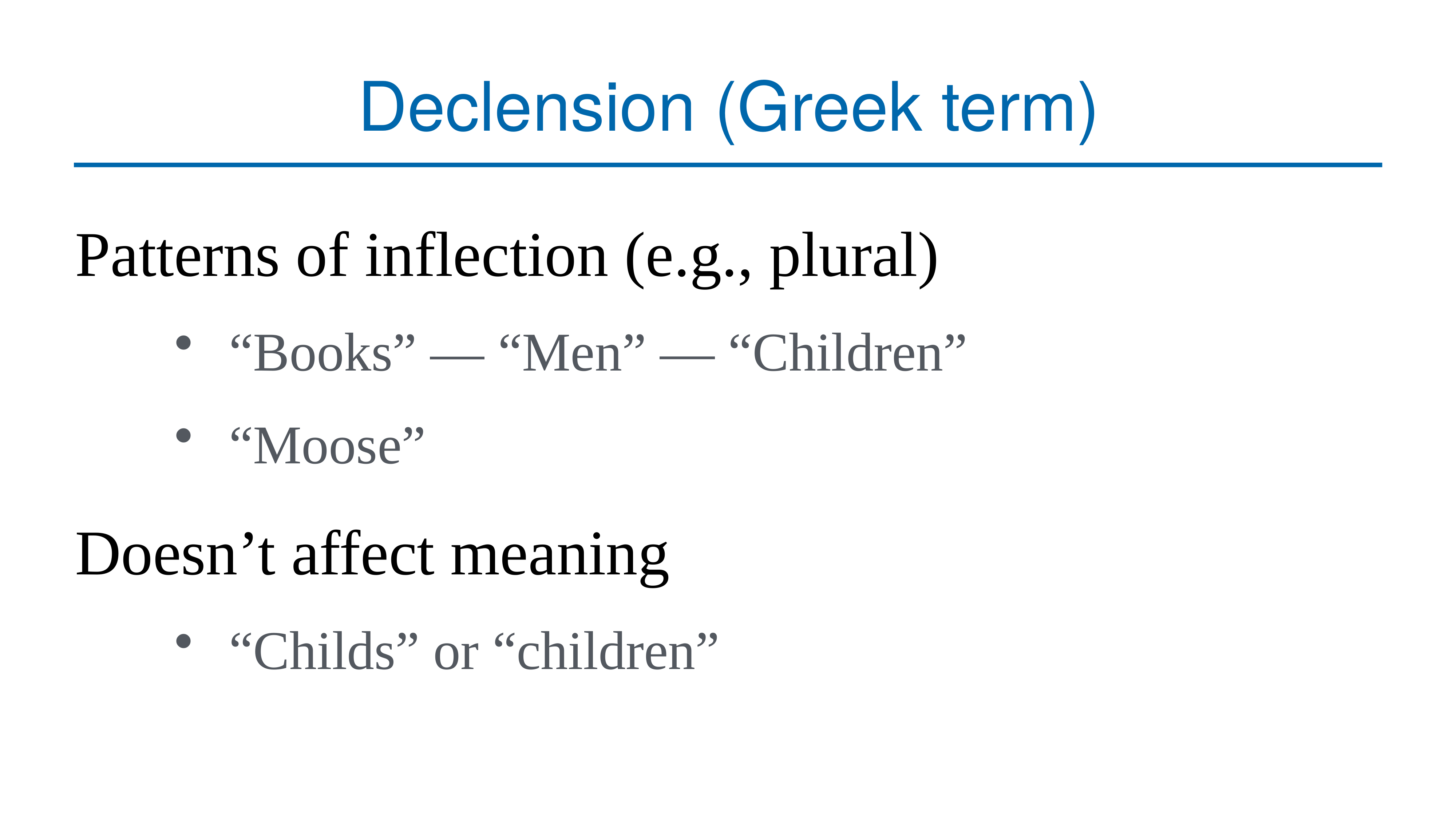

# Declension (Greek term)
Patterns of inflection (e.g., plural)
“Books” — “Men” — “Children”
“Moose”
Doesn’t affect meaning
“Childs” or “children”